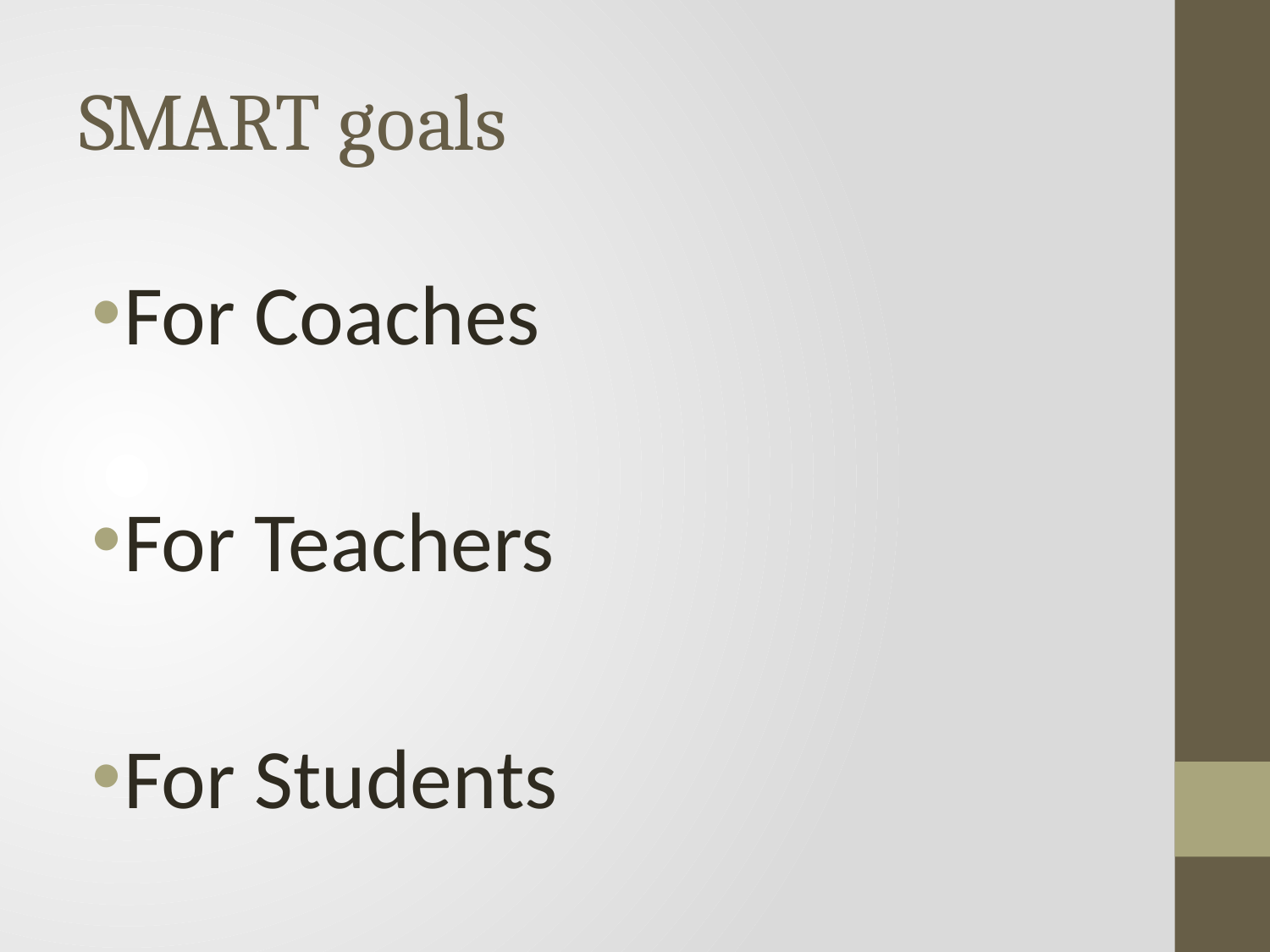

# SMART goals
For Coaches

For Teachers

For Students